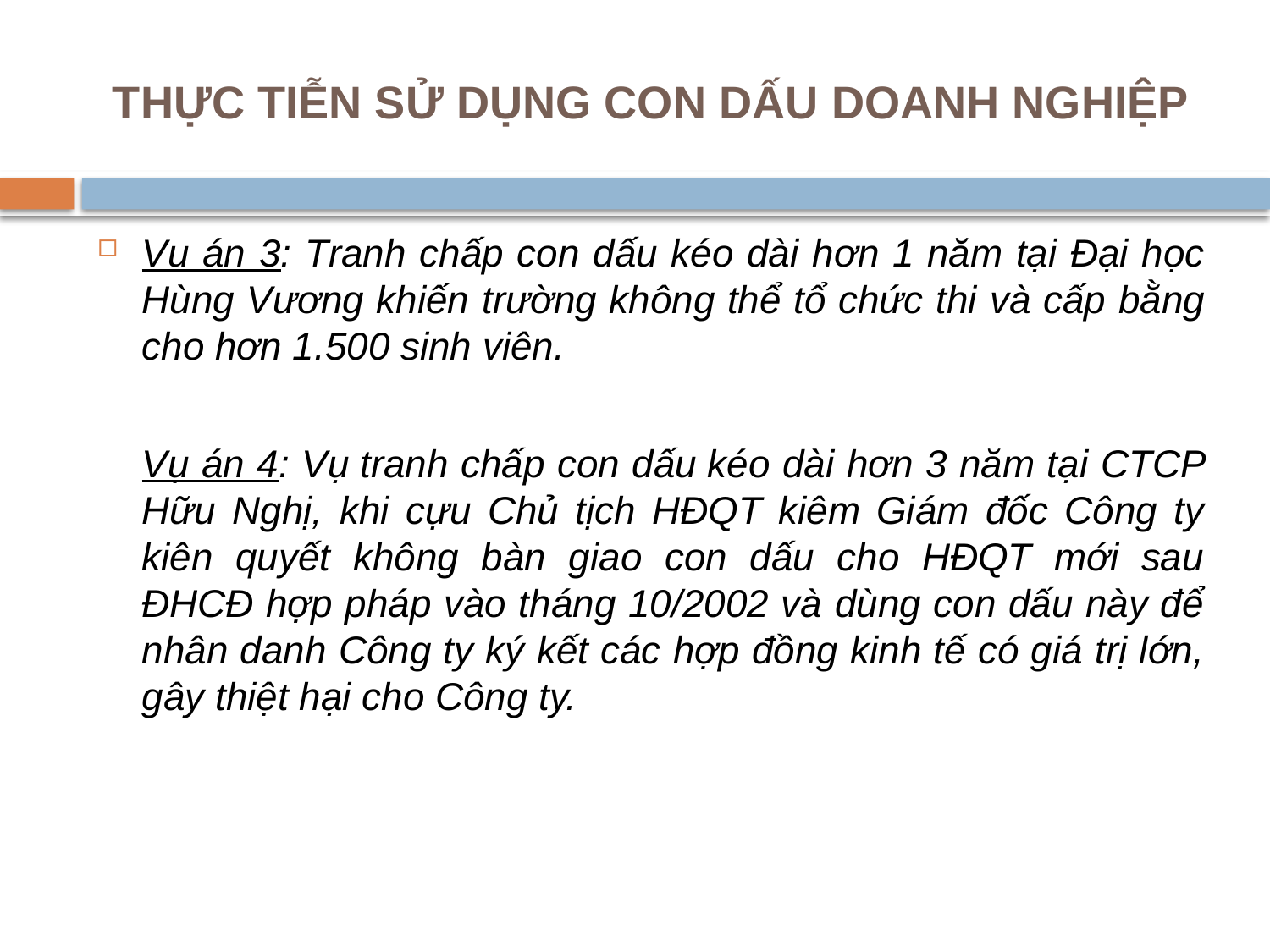

# THỰC TIỄN SỬ DỤNG CON DẤU DOANH NGHIỆP
Vụ án 3: Tranh chấp con dấu kéo dài hơn 1 năm tại Đại học Hùng Vương khiến trường không thể tổ chức thi và cấp bằng cho hơn 1.500 sinh viên.

	Vụ án 4: Vụ tranh chấp con dấu kéo dài hơn 3 năm tại CTCP Hữu Nghị, khi cựu Chủ tịch HĐQT kiêm Giám đốc Công ty kiên quyết không bàn giao con dấu cho HĐQT mới sau ĐHCĐ hợp pháp vào tháng 10/2002 và dùng con dấu này để nhân danh Công ty ký kết các hợp đồng kinh tế có giá trị lớn, gây thiệt hại cho Công ty.